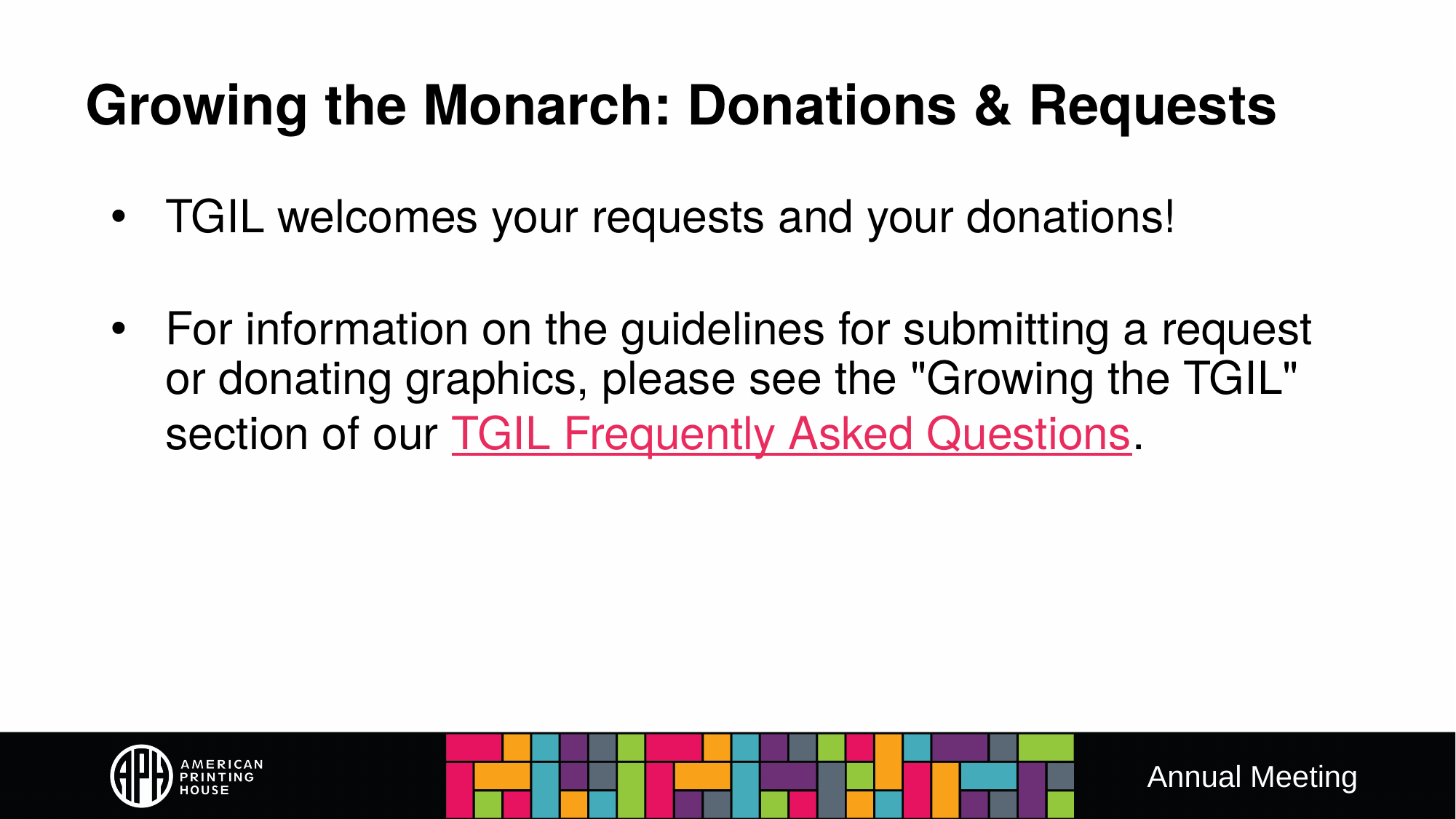

# Growing the Monarch: Donations & Requests
TGIL welcomes your requests and your donations!

For information on the guidelines for submitting a request or donating graphics, please see the "Growing the TGIL" section of our TGIL Frequently Asked Questions.